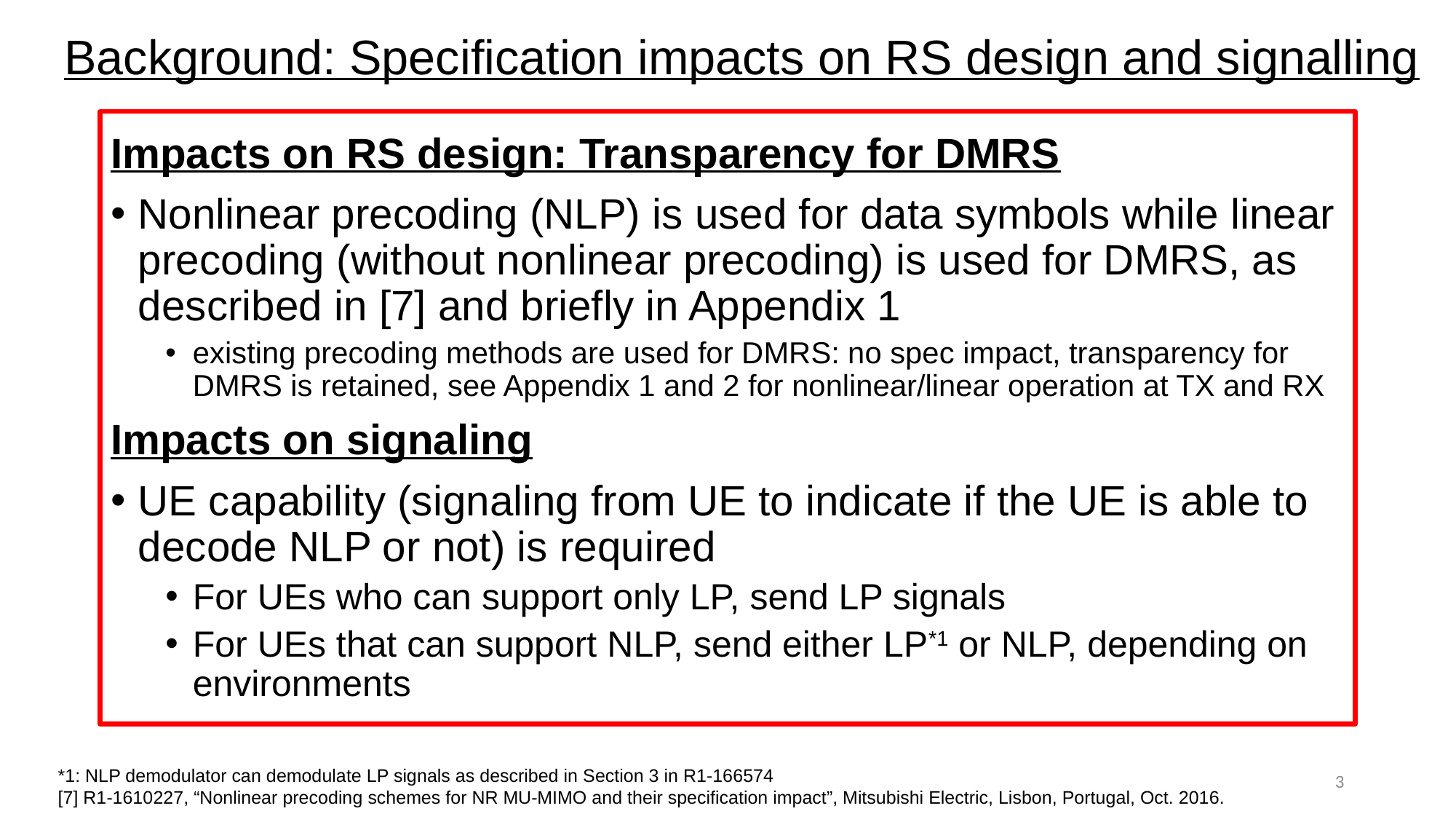

# Background: Specification impacts on RS design and signalling
Impacts on RS design: Transparency for DMRS
Nonlinear precoding (NLP) is used for data symbols while linear precoding (without nonlinear precoding) is used for DMRS, as described in [7] and briefly in Appendix 1
existing precoding methods are used for DMRS: no spec impact, transparency for DMRS is retained, see Appendix 1 and 2 for nonlinear/linear operation at TX and RX
Impacts on signaling
UE capability (signaling from UE to indicate if the UE is able to decode NLP or not) is required
For UEs who can support only LP, send LP signals
For UEs that can support NLP, send either LP*1 or NLP, depending on environments
*1: NLP demodulator can demodulate LP signals as described in Section 3 in R1-166574
[7] R1-1610227, “Nonlinear precoding schemes for NR MU-MIMO and their specification impact”, Mitsubishi Electric, Lisbon, Portugal, Oct. 2016.
3